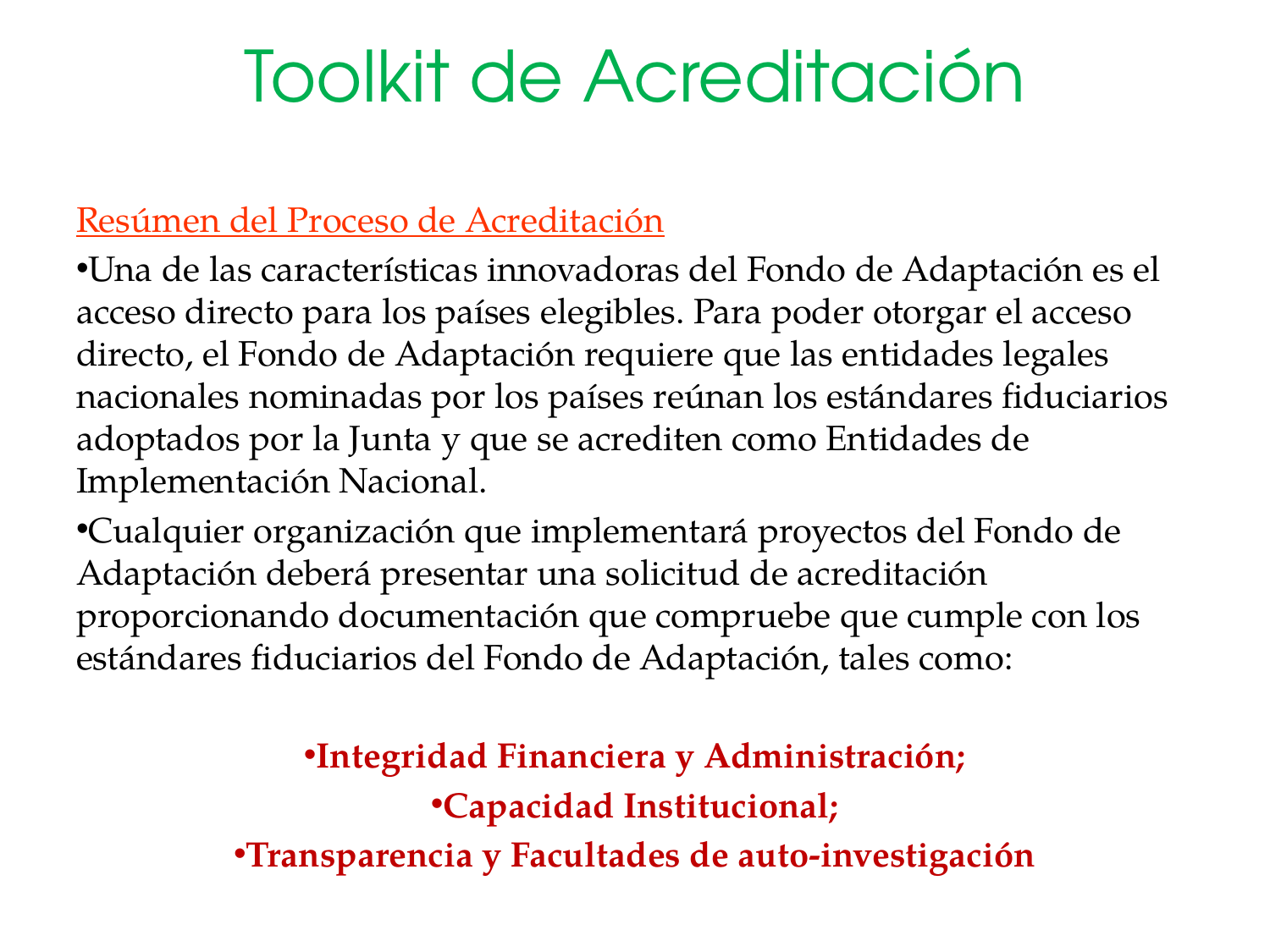

# Toolkit de Acreditación
Resúmen del Proceso de Acreditación
Una de las características innovadoras del Fondo de Adaptación es el acceso directo para los países elegibles. Para poder otorgar el acceso directo, el Fondo de Adaptación requiere que las entidades legales nacionales nominadas por los países reúnan los estándares fiduciarios adoptados por la Junta y que se acrediten como Entidades de Implementación Nacional.
Cualquier organización que implementará proyectos del Fondo de Adaptación deberá presentar una solicitud de acreditación proporcionando documentación que compruebe que cumple con los estándares fiduciarios del Fondo de Adaptación, tales como:

Integridad Financiera y Administración;
Capacidad Institucional;
Transparencia y Facultades de auto-investigación